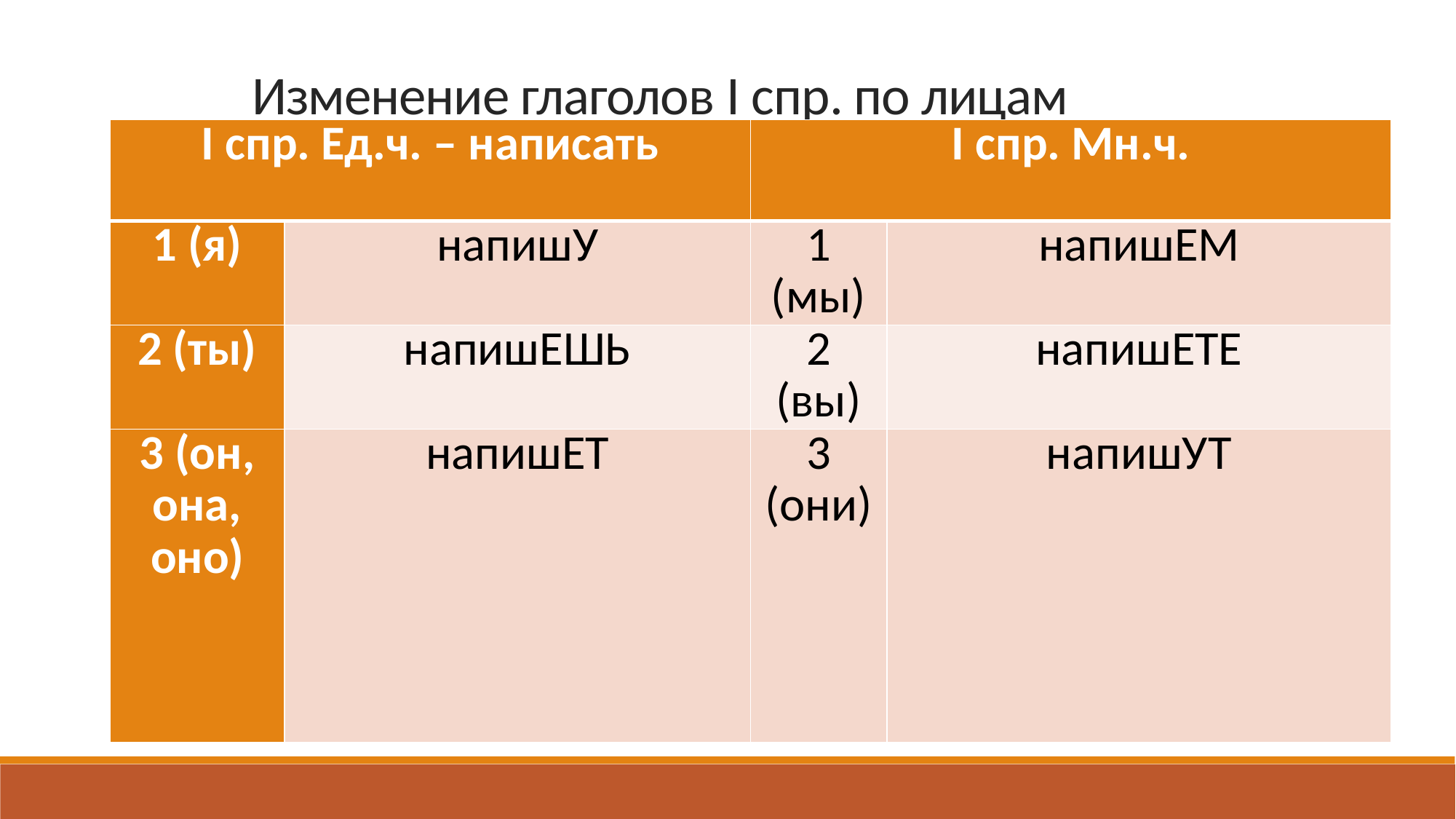

# Изменение глаголов I спр. по лицам
| I спр. Ед.ч. – написать |  | I спр. Мн.ч. |  |
| --- | --- | --- | --- |
| 1 (я) | напишУ | 1 (мы) | напишЕМ |
| 2 (ты) | напишЕШЬ | 2 (вы) | напишЕТЕ |
| 3 (он, она, оно) | напишЕТ | 3 (они) | напишУТ |